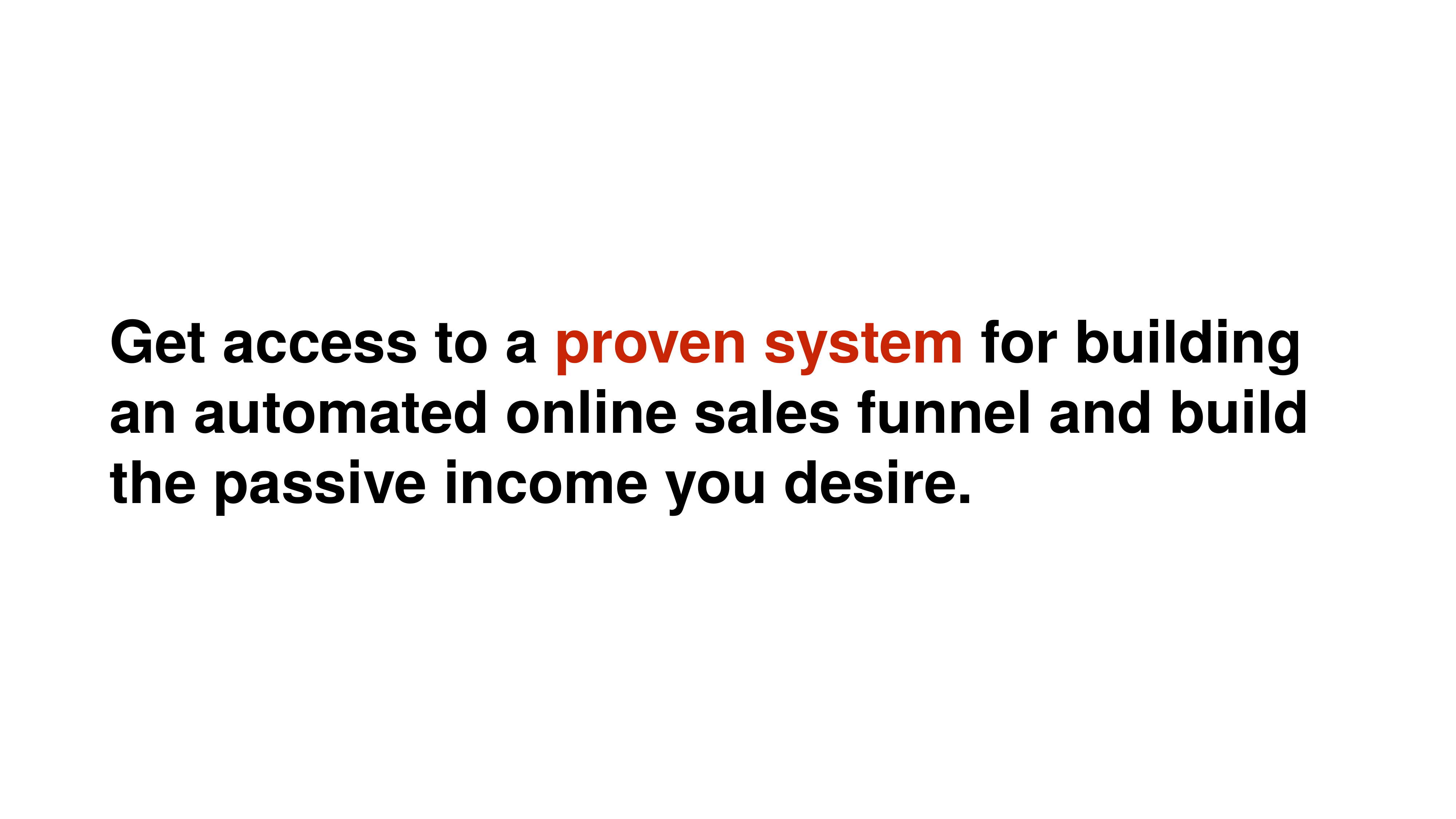

# Get access to a proven system for building an automated online sales funnel and build the passive income you desire.